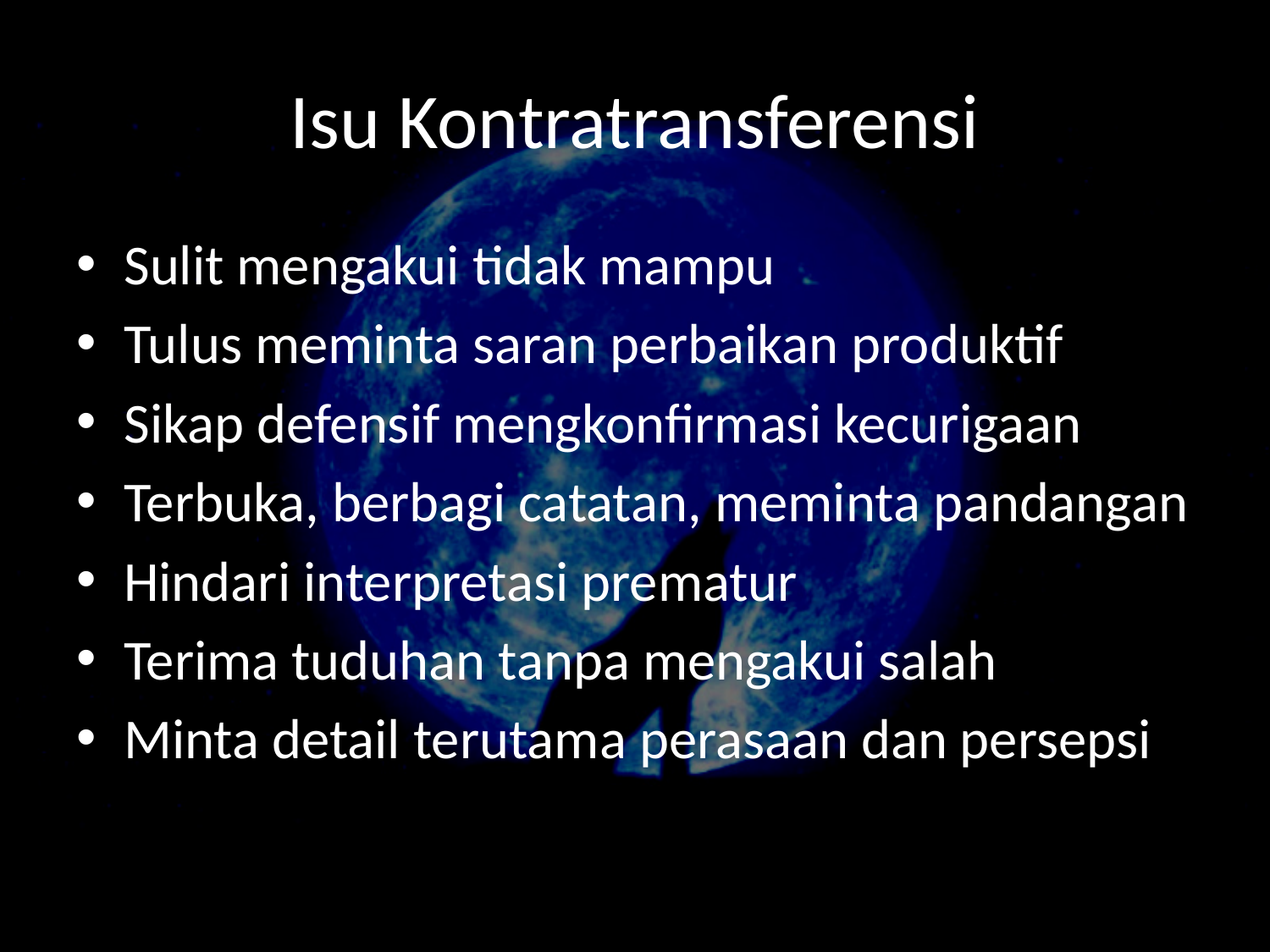

# Isu Kontratransferensi
Sulit mengakui tidak mampu
Tulus meminta saran perbaikan produktif
Sikap defensif mengkonfirmasi kecurigaan
Terbuka, berbagi catatan, meminta pandangan
Hindari interpretasi prematur
Terima tuduhan tanpa mengakui salah
Minta detail terutama perasaan dan persepsi